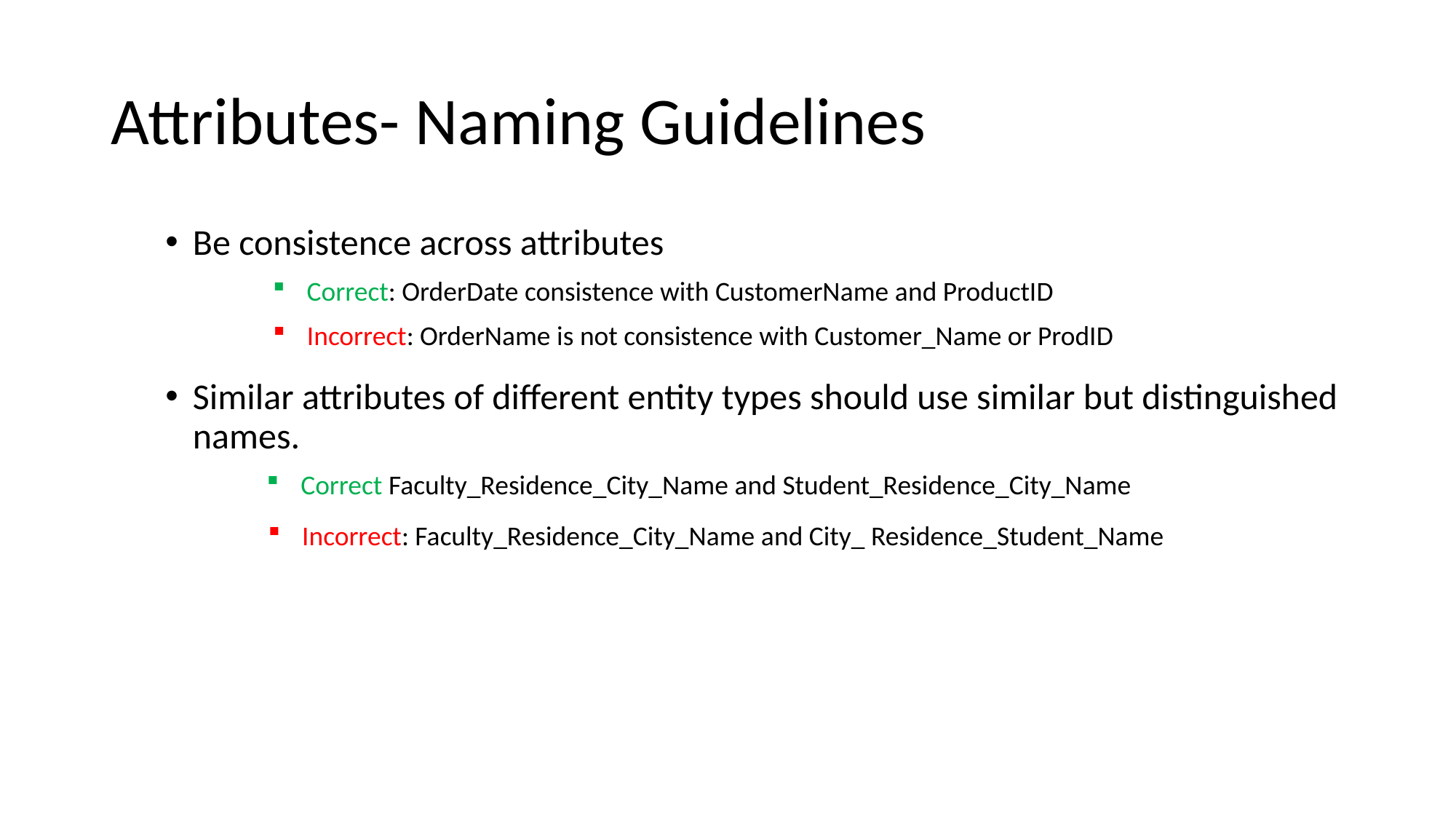

# Attributes- Naming Guidelines
Be consistence across attributes

Similar attributes of different entity types should use similar but distinguished names.

Correct: OrderDate consistence with CustomerName and ProductID
Incorrect: OrderName is not consistence with Customer_Name or ProdID
Correct Faculty_Residence_City_Name and Student_Residence_City_Name
Incorrect: Faculty_Residence_City_Name and City_ Residence_Student_Name